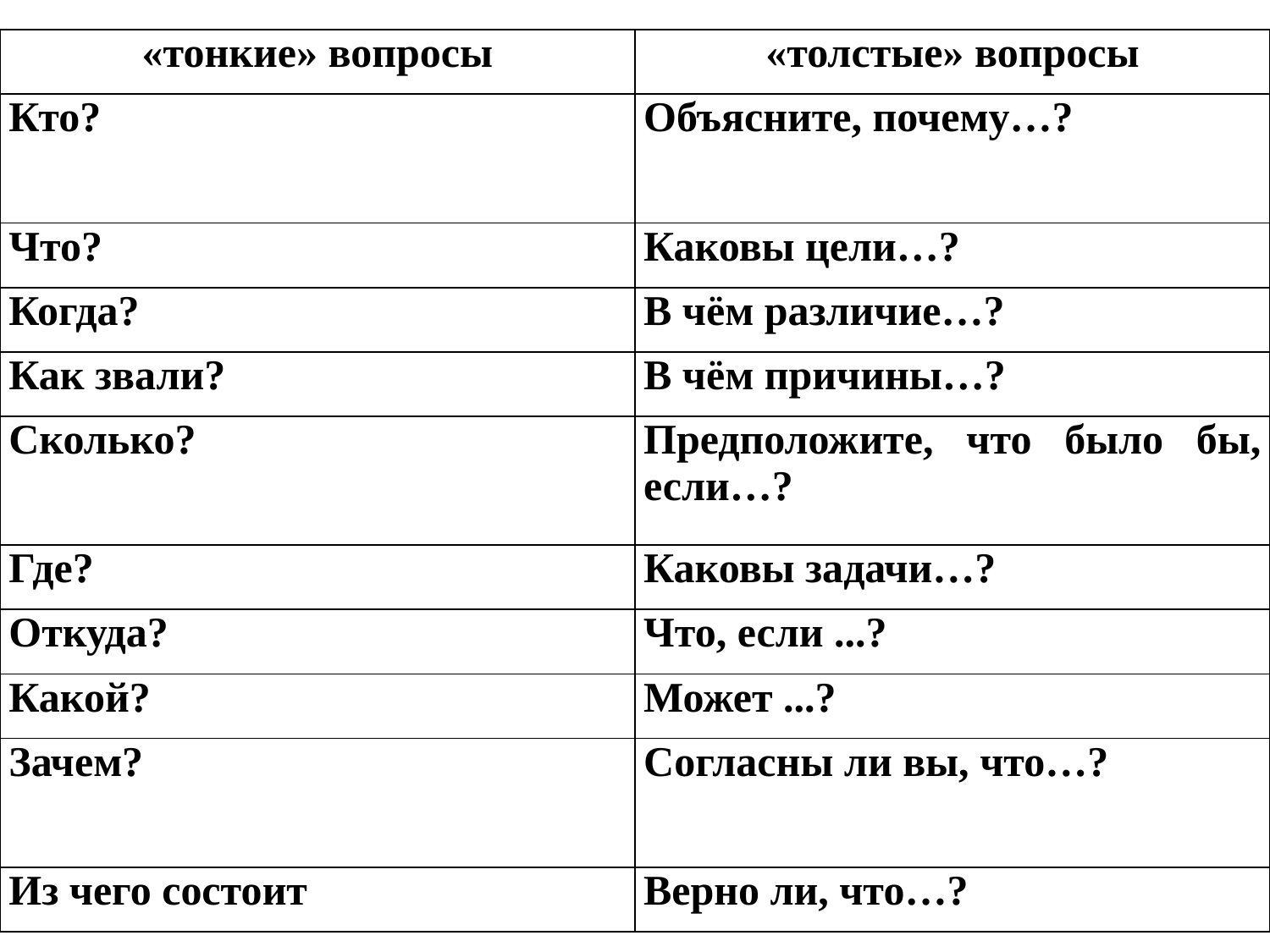

| «тонкие» вопросы | «толстые» вопросы |
| --- | --- |
| Кто? | Объясните, почему…? |
| Что? | Каковы цели…? |
| Когда? | В чём различие…? |
| Как звали? | В чём причины…? |
| Сколько? | Предположите, что было бы, если…? |
| Где? | Каковы задачи…? |
| Откуда? | Что, если ...? |
| Какой? | Может ...? |
| Зачем? | Согласны ли вы, что…? |
| Из чего состоит | Верно ли, что…? |